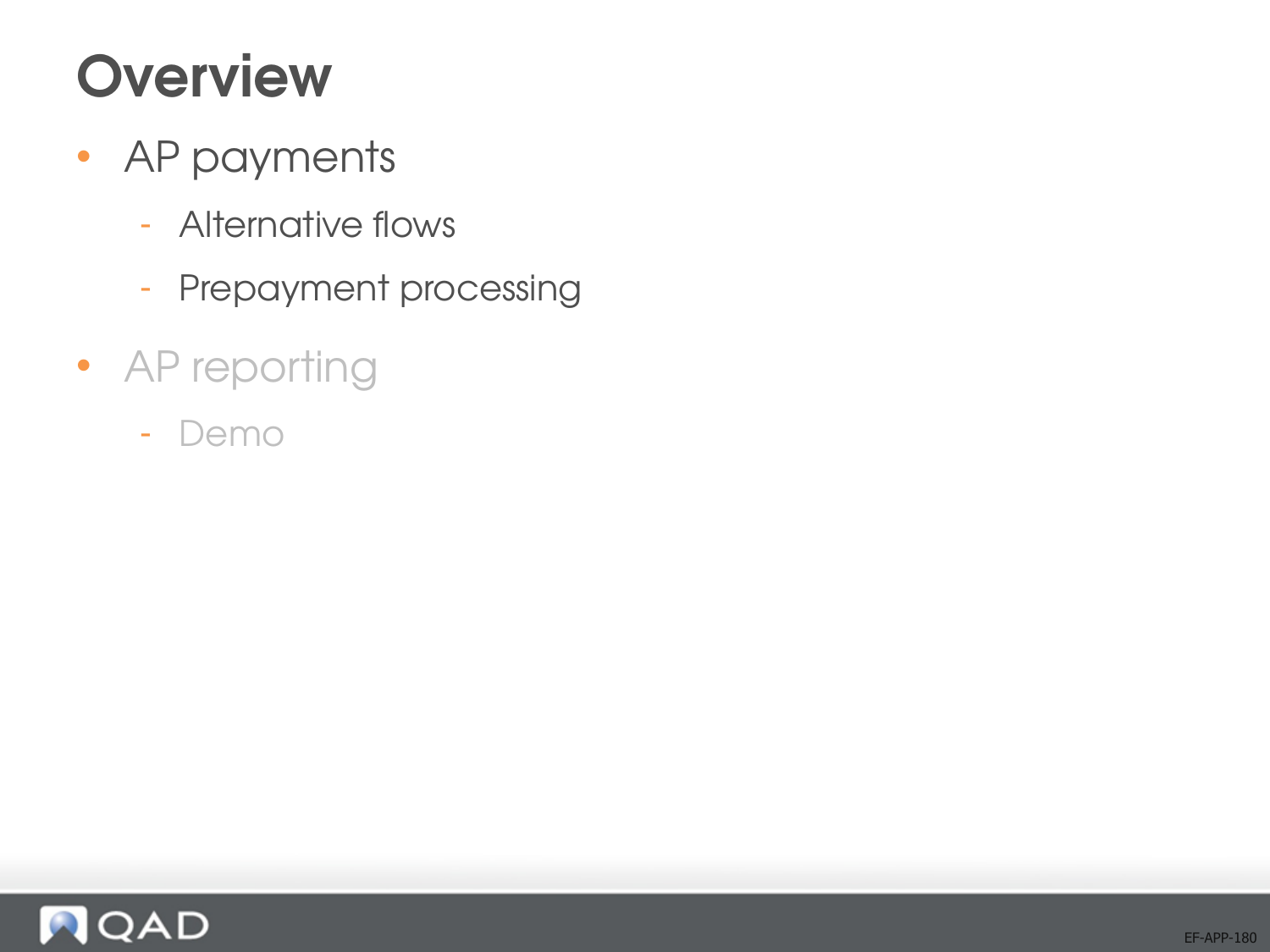

# Overview
AP payments
Alternative flows
Prepayment processing
AP reporting
Demo
EF-APP-180